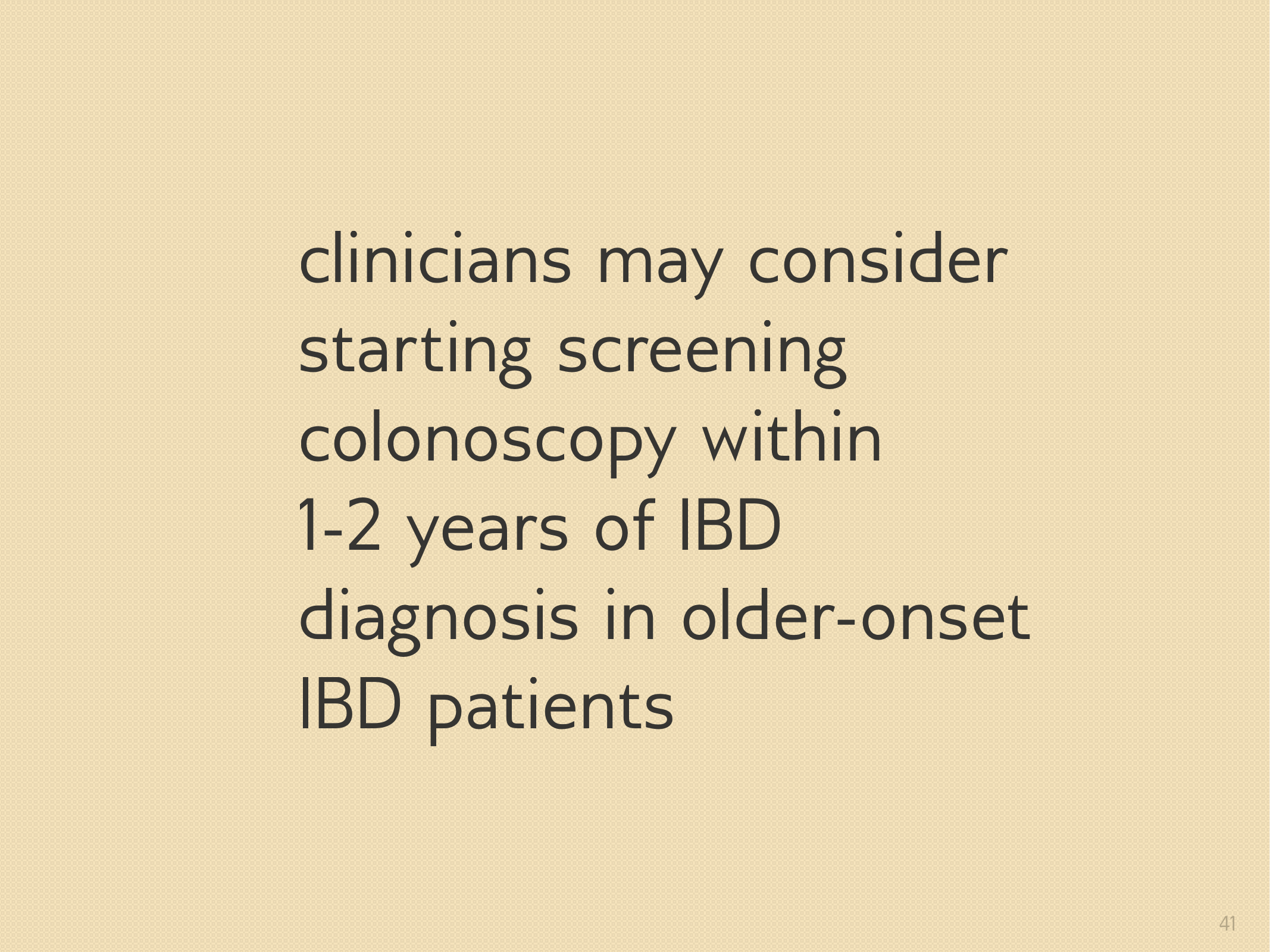

# clinicians may consider starting screening colonoscopy within 1-2 years of IBD diagnosis in older-onset IBD patients
41